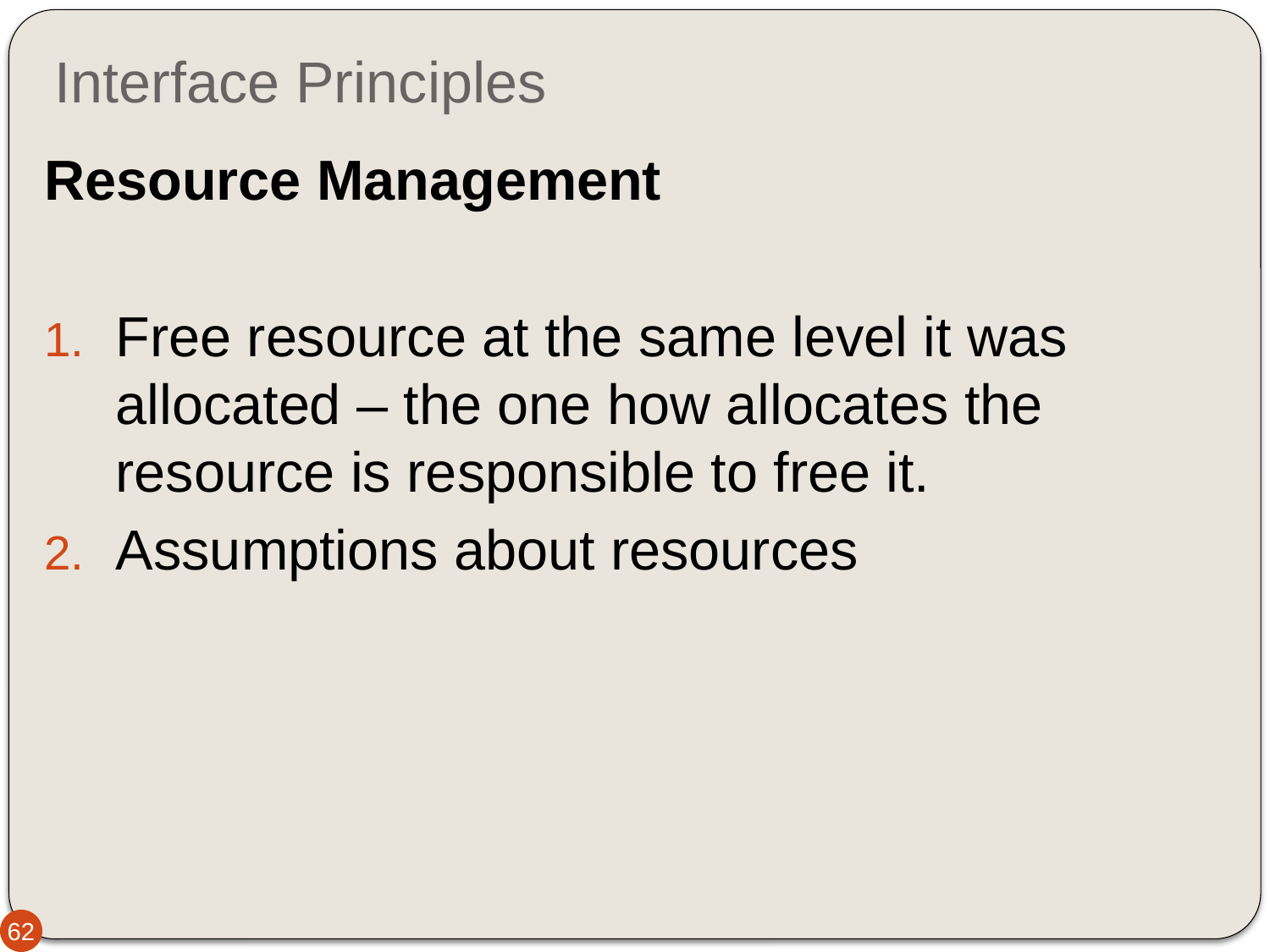

# Interface Principles
Resource Management

Free resource at the same level it was allocated – the one how allocates the resource is responsible to free it.
Assumptions about resources
62